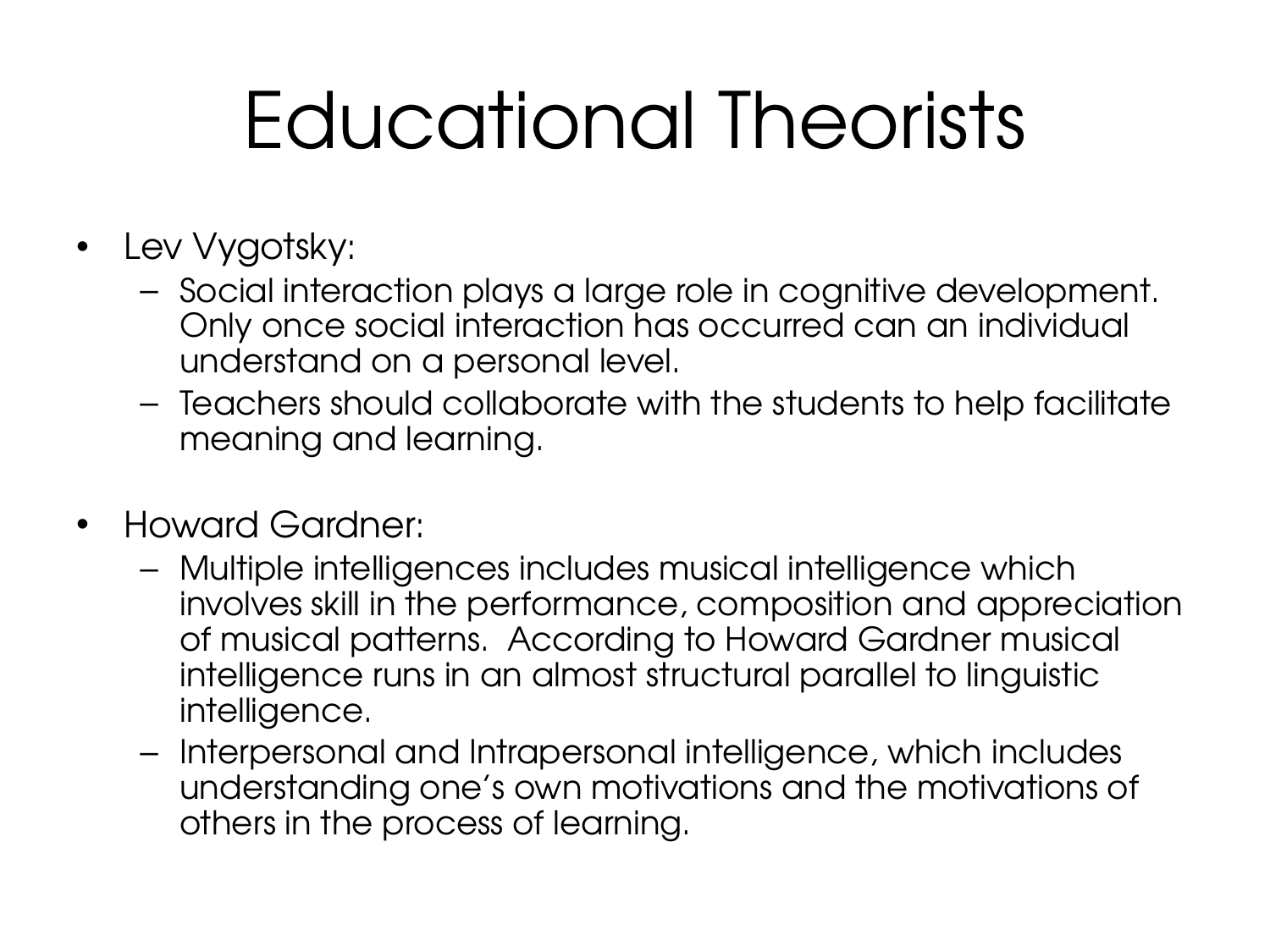

# Educational Theorists
Lev Vygotsky:
Social interaction plays a large role in cognitive development.  Only once social interaction has occurred can an individual understand on a personal level.
Teachers should collaborate with the students to help facilitate meaning and learning.

Howard Gardner:
Multiple intelligences includes musical intelligence which involves skill in the performance, composition and appreciation of musical patterns.  According to Howard Gardner musical intelligence runs in an almost structural parallel to linguistic intelligence.
Interpersonal and Intrapersonal intelligence, which includes understanding one’s own motivations and the motivations of others in the process of learning.